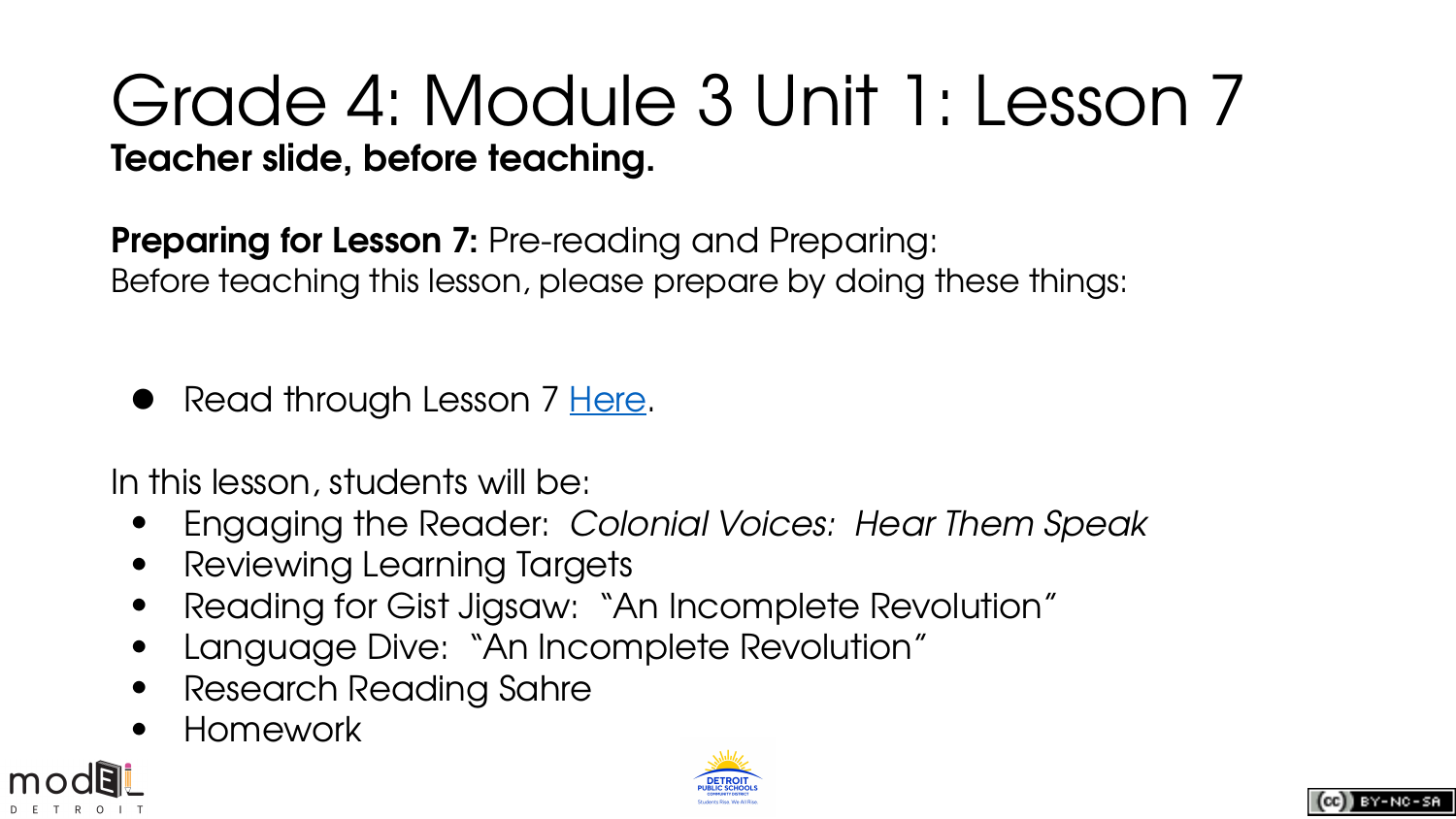

# Grade 4: Module 3 Unit 1: Lesson 7
Teacher slide, before teaching.
Preparing for Lesson 7: Pre-reading and Preparing:
Before teaching this lesson, please prepare by doing these things:

Read through Lesson 7 Here.

In this lesson, students will be:
Engaging the Reader:  Colonial Voices:  Hear Them Speak
Reviewing Learning Targets
Reading for Gist Jigsaw:  “An Incomplete Revolution”
Language Dive:  “An Incomplete Revolution”
Research Reading Sahre
Homework